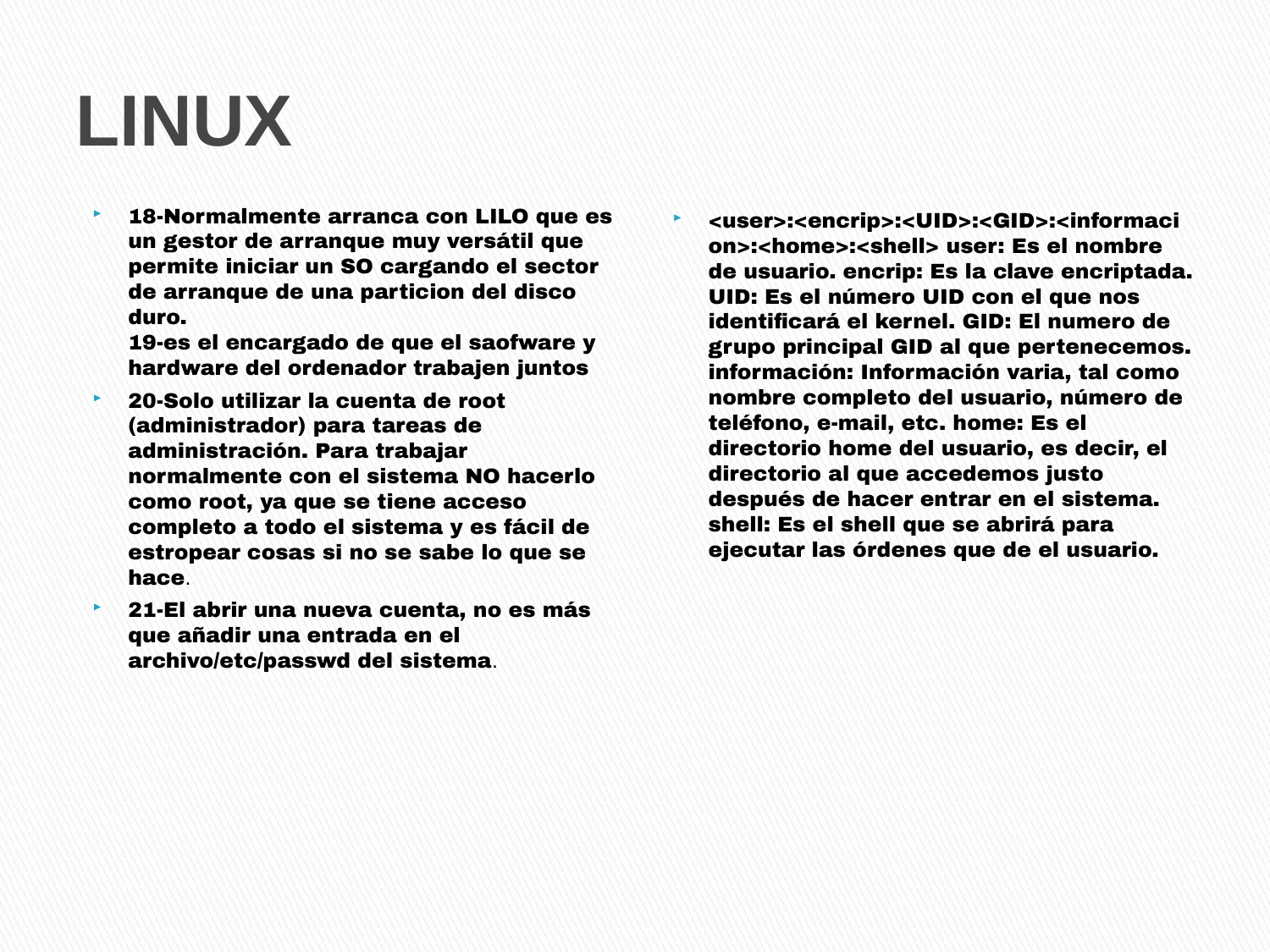

# LINUX
18-Normalmente arranca con LILO que es un gestor de arranque muy versátil que permite iniciar un SO cargando el sector de arranque de una particion del disco duro.
19-es el encargado de que el saofware y hardware del ordenador trabajen juntos
20-Solo utilizar la cuenta de root (administrador) para tareas de administración. Para trabajar normalmente con el sistema NO hacerlo como root, ya que se tiene acceso completo a todo el sistema y es fácil de estropear cosas si no se sabe lo que se hace.
21-El abrir una nueva cuenta, no es más que añadir una entrada en el archivo/etc/passwd del sistema.
<user>:<encrip>:<UID>:<GID>:<informacion>:<home>:<shell> user: Es el nombre de usuario. encrip: Es la clave encriptada. UID: Es el número UID con el que nos identificará el kernel. GID: El numero de grupo principal GID al que pertenecemos. información: Información varia, tal como nombre completo del usuario, número de teléfono, e-mail, etc. home: Es el directorio home del usuario, es decir, el directorio al que accedemos justo después de hacer entrar en el sistema. shell: Es el shell que se abrirá para ejecutar las órdenes que de el usuario.